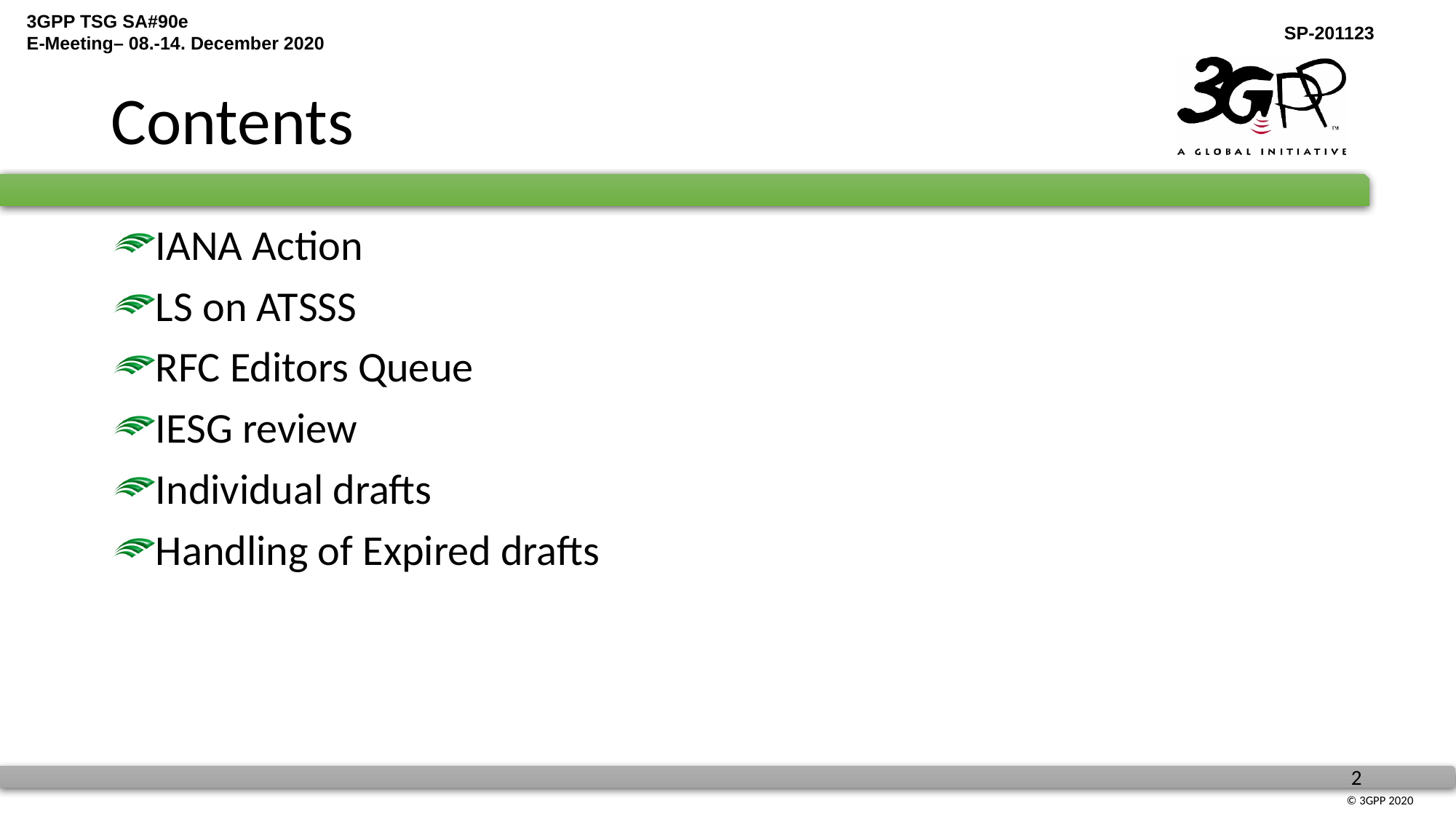

# Contents
IANA Action
LS on ATSSS
RFC Editors Queue
IESG review
Individual drafts
Handling of Expired drafts